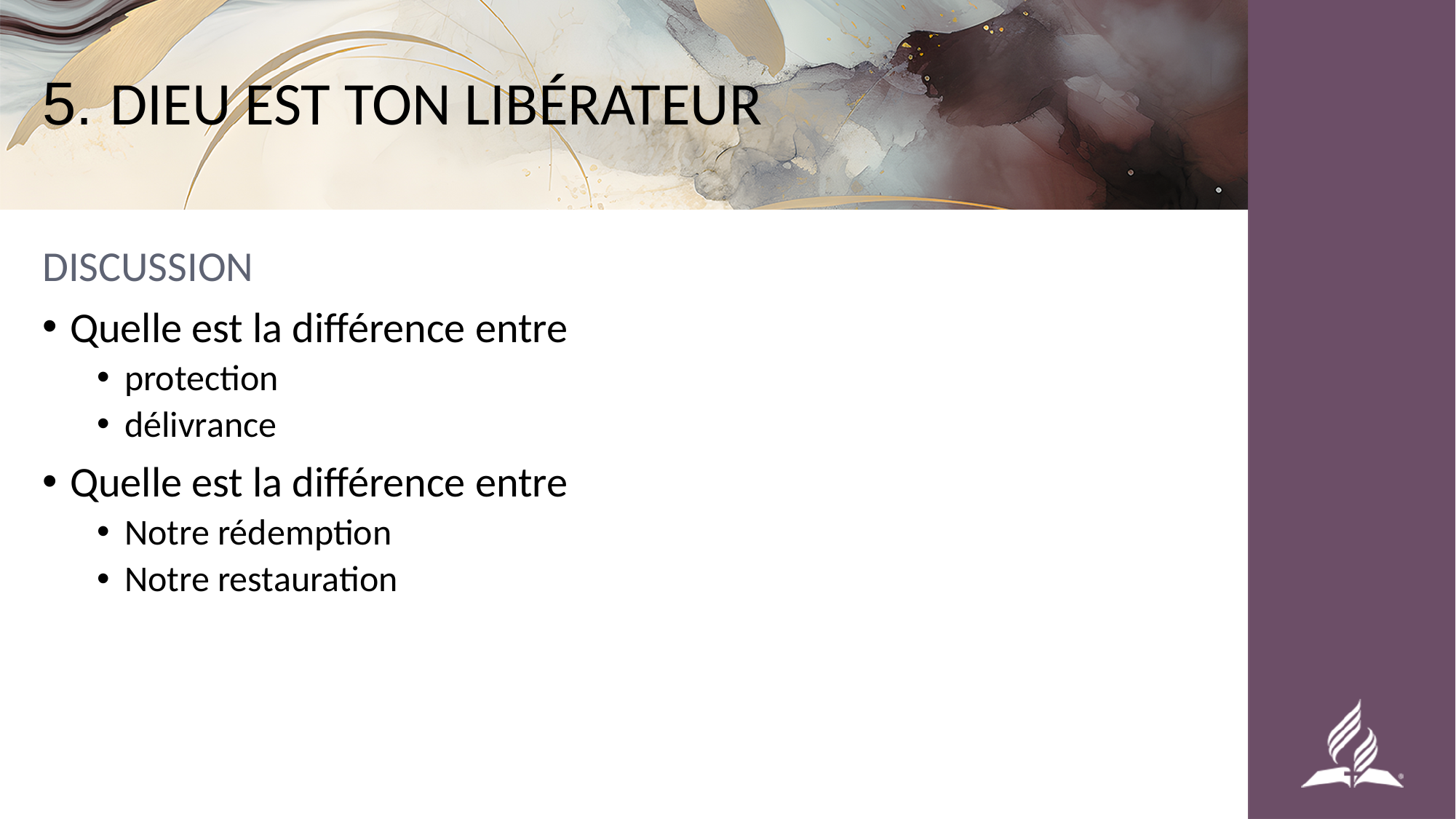

# 5. DIEU EST TON LIBÉRATEUR
DISCUSSION
Quelle est la différence entre
protection
délivrance
Quelle est la différence entre
Notre rédemption
Notre restauration